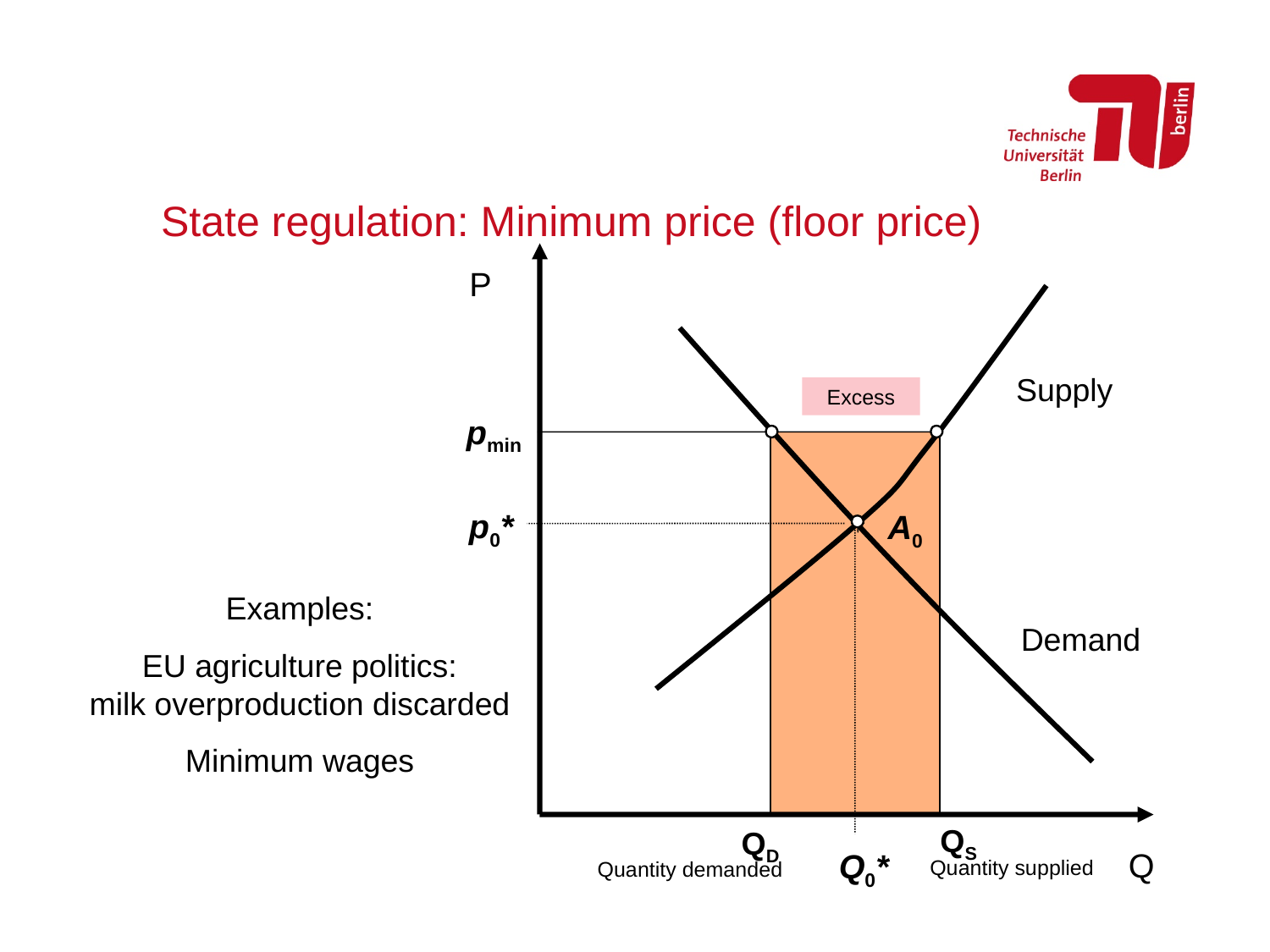

# State regulation: Minimum price (floor price)

P

Supply
Excess
pmin

p0*
A0

Examples:

EU agriculture politics:
milk overproduction discarded

Minimum wages
Demand

QS
QD
Q
Q0*
Quantity supplied
Quantity demanded